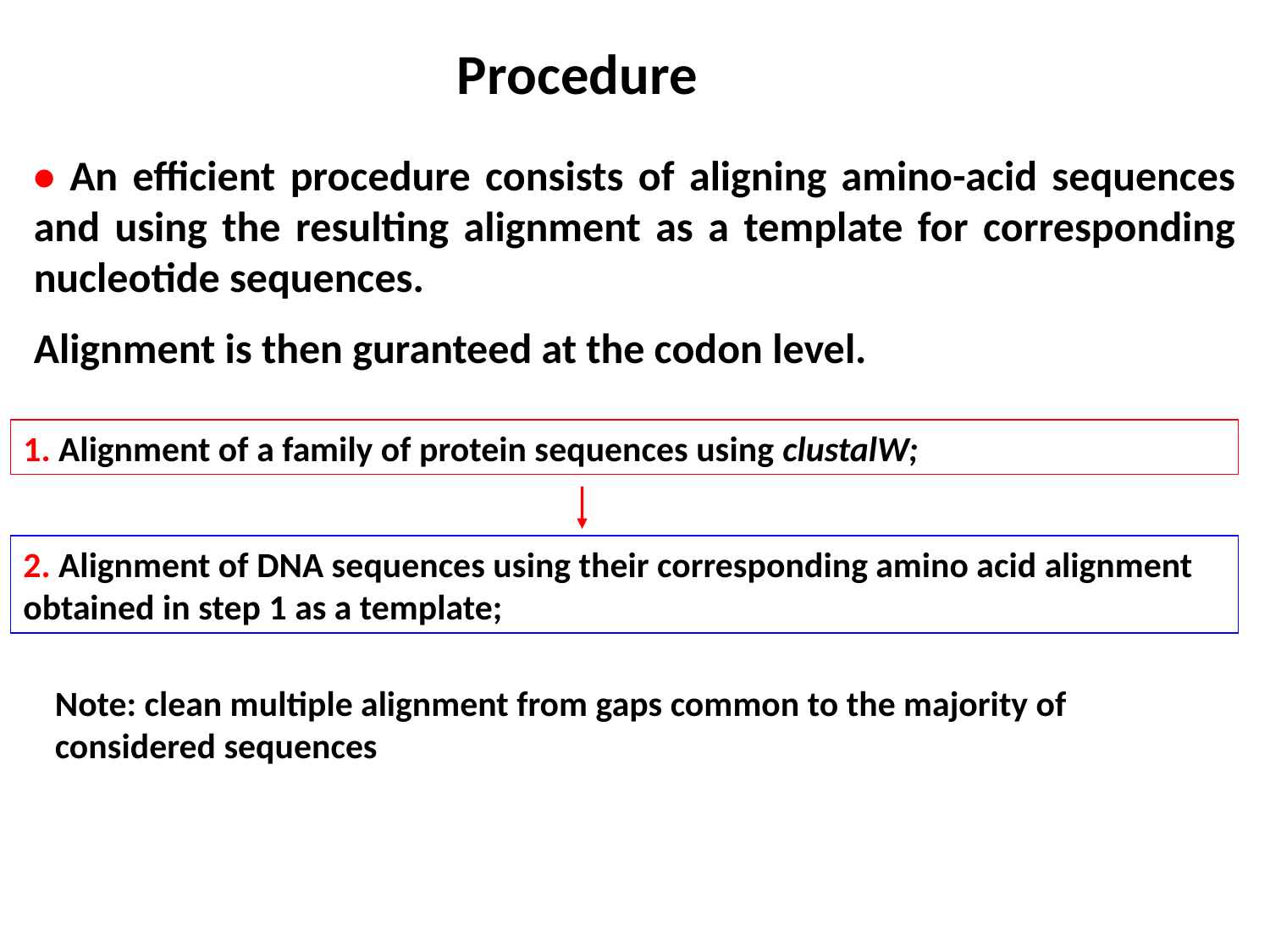

Procedure
• An efficient procedure consists of aligning amino-acid sequences and using the resulting alignment as a template for corresponding nucleotide sequences.
Alignment is then guranteed at the codon level.
1. Alignment of a family of protein sequences using clustalW;

2. Alignment of DNA sequences using their corresponding amino acid alignment obtained in step 1 as a template;
Note: clean multiple alignment from gaps common to the majority of considered sequences